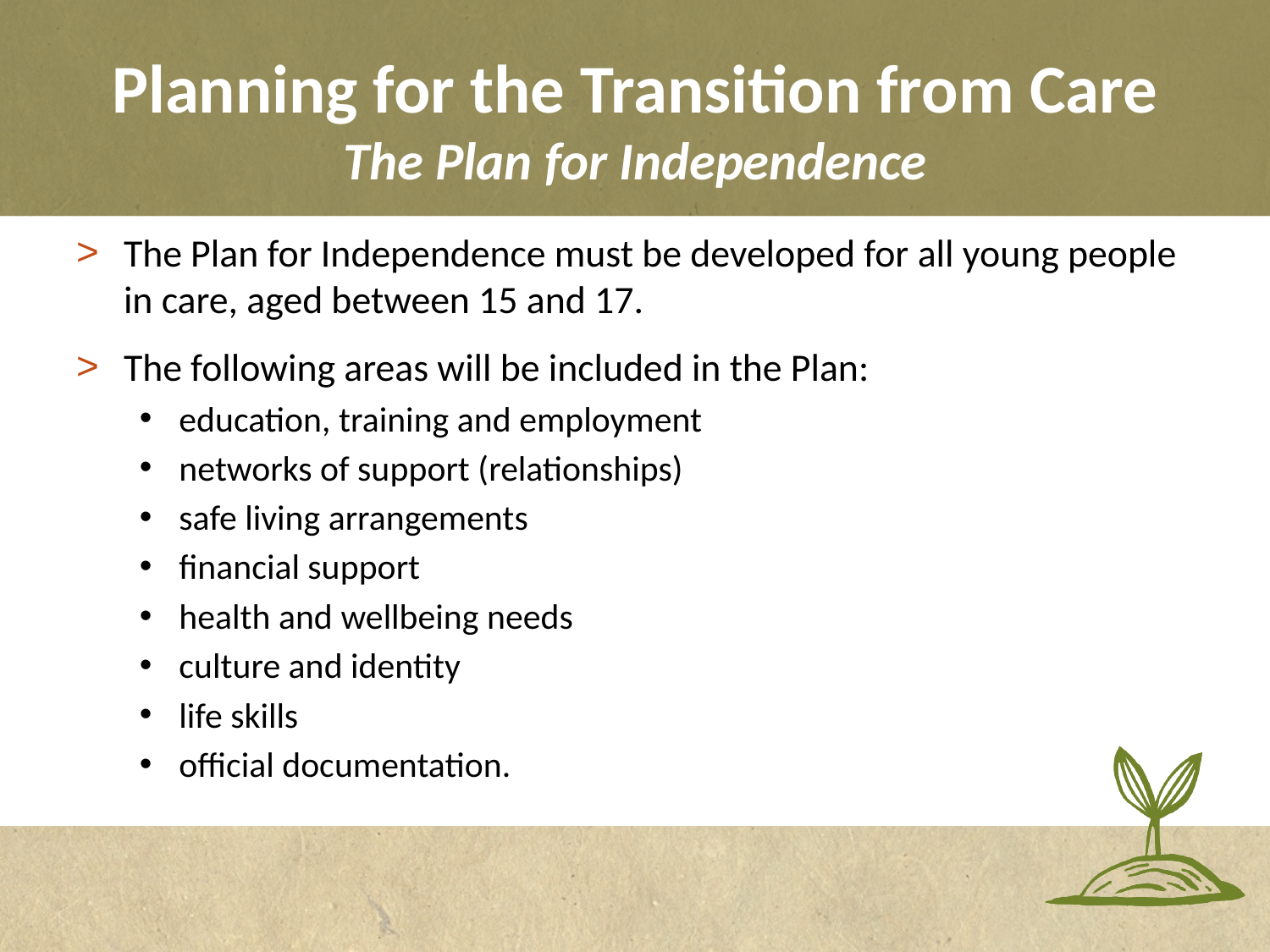

# Planning for the Transition from Care The Plan for Independence
The Plan for Independence must be developed for all young people in care, aged between 15 and 17.
The following areas will be included in the Plan:
education, training and employment
networks of support (relationships)
safe living arrangements
financial support
health and wellbeing needs
culture and identity
life skills
official documentation.